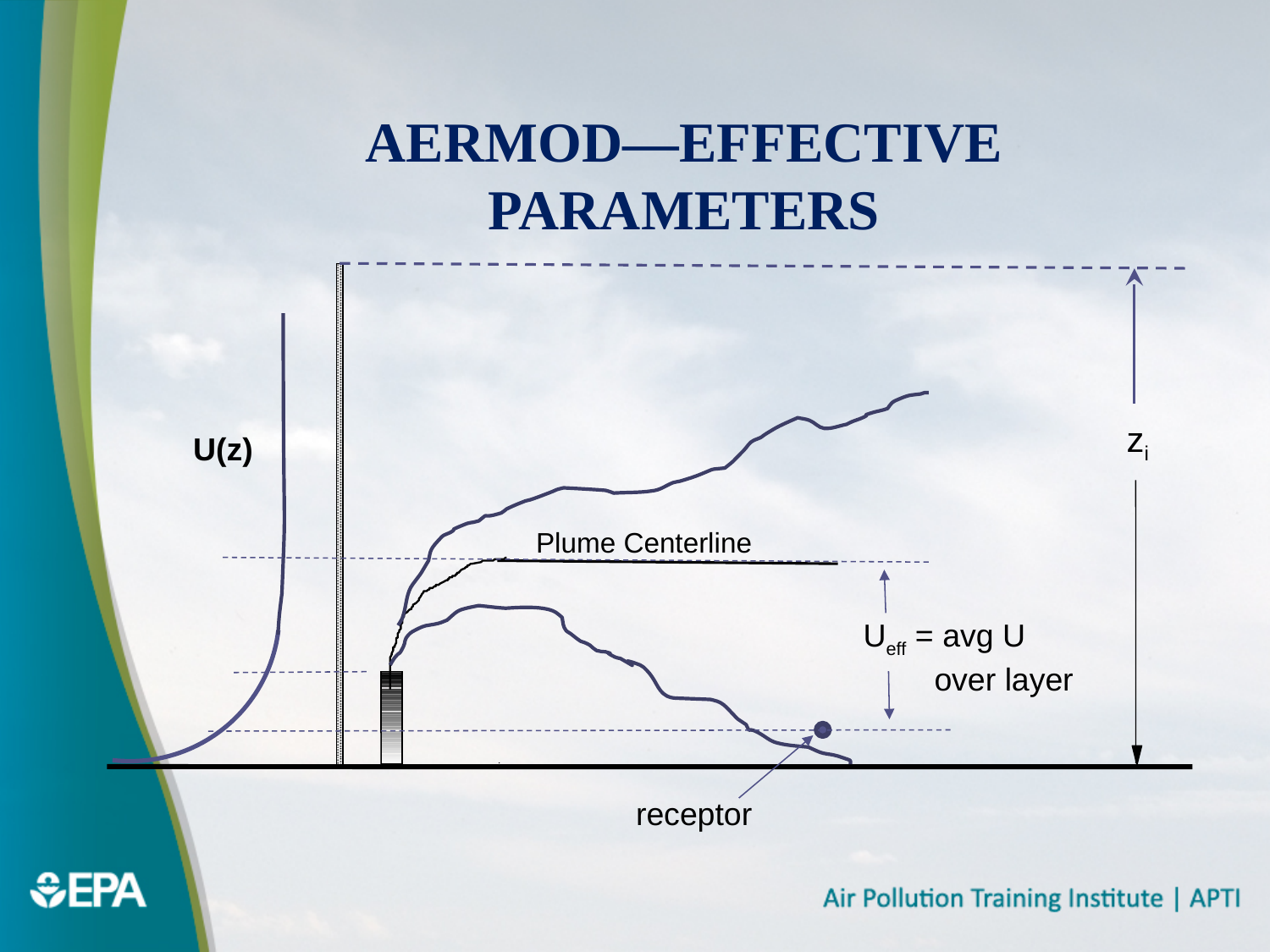

AERMOD—Effective Parameters

zi
U(z)

Plume Centerline

Ueff = avg U
        over layer

receptor